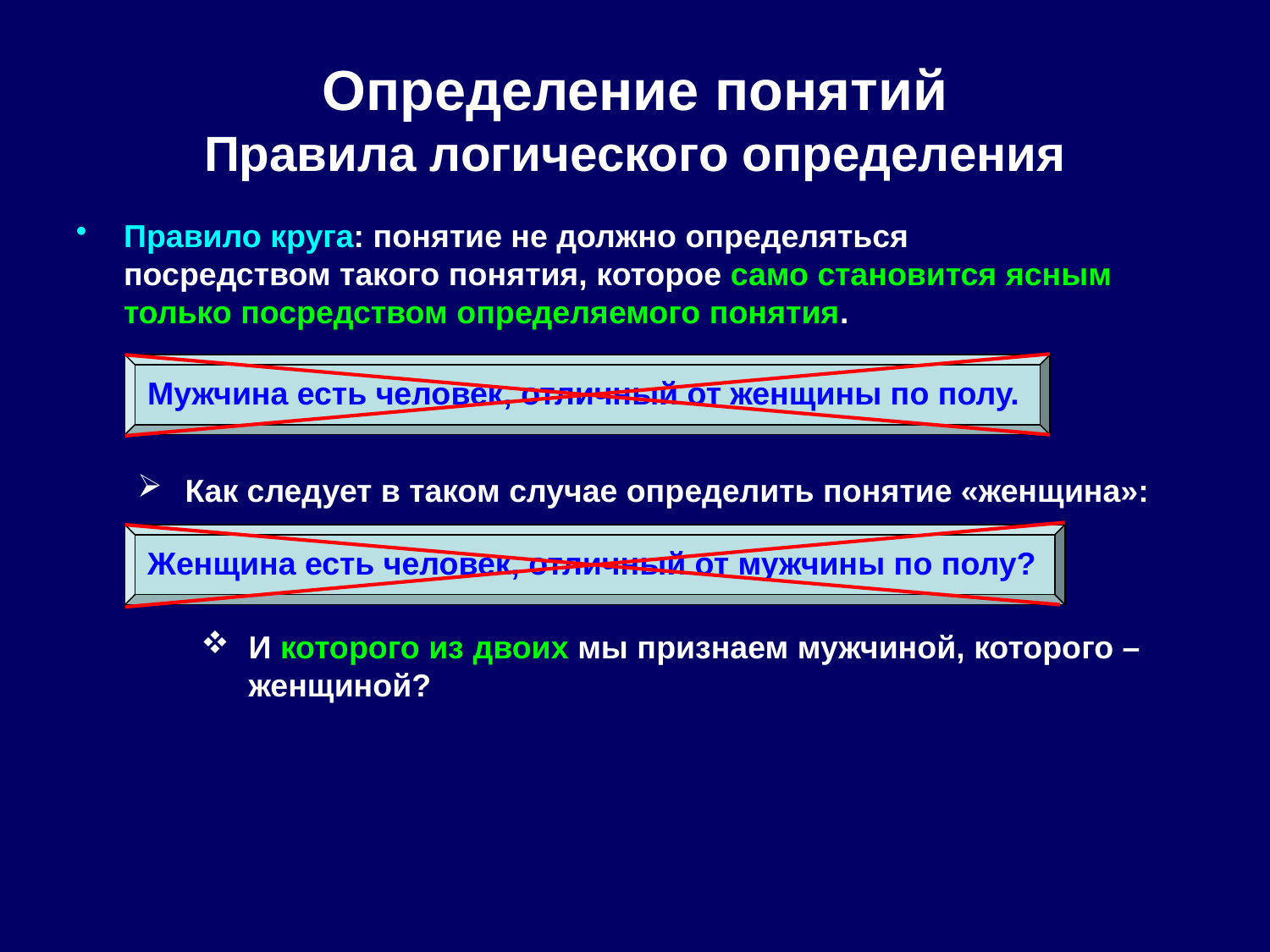

Определение понятий
Правила логического определения
Правило круга: понятие не должно определяться
посредством такого понятия, которое само становится ясным только посредством определяемого понятия.
Мужчина есть человек, отличный от женщины по полу.
Как следует в таком случае определить понятие «женщина»:
И которого из двоих мы признаем мужчиной, которого – женщиной?
Женщина есть человек, отличный от мужчины по полу?